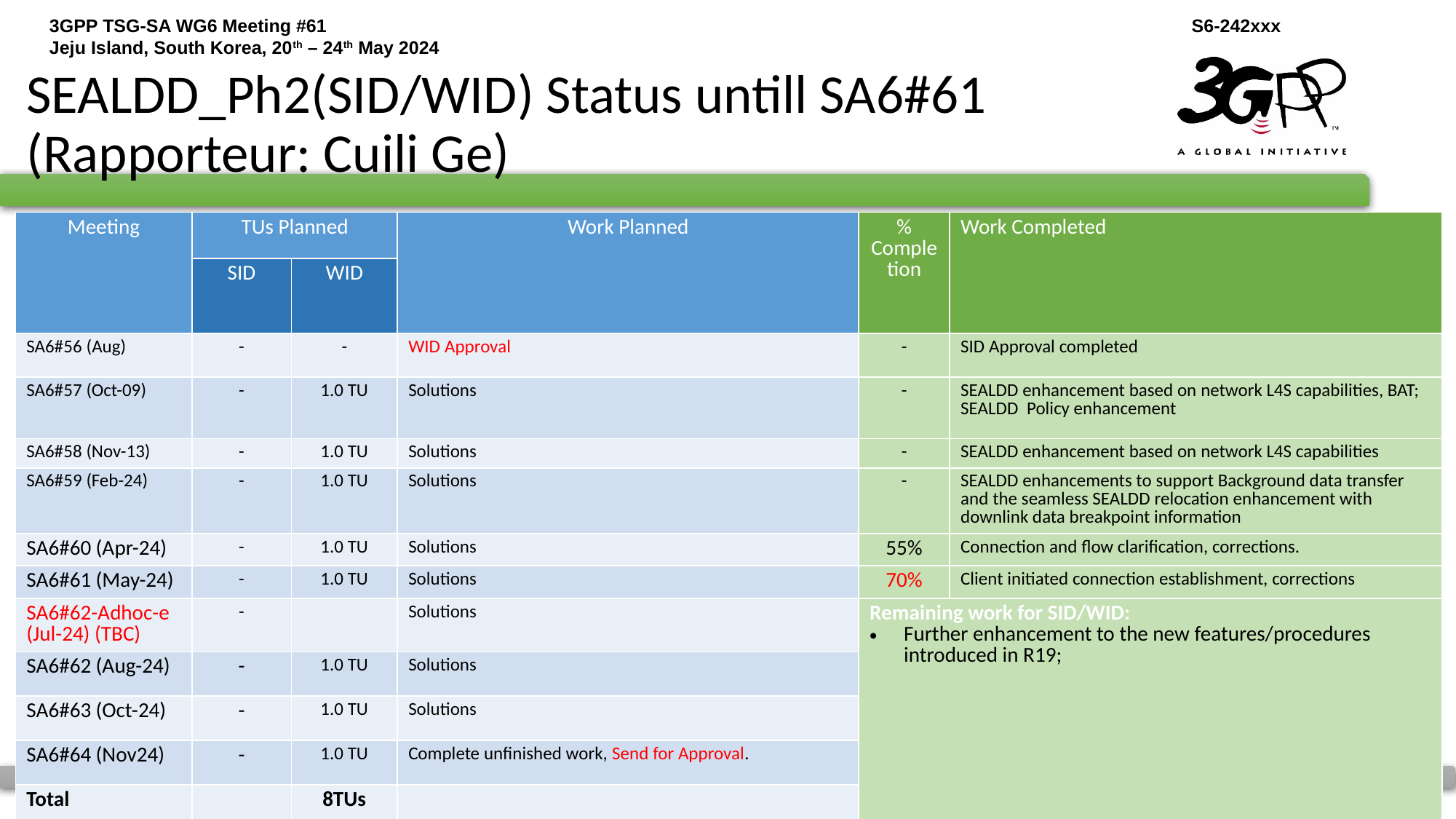

# SEALDD_Ph2(SID/WID) Status untill SA6#61 (Rapporteur: Cuili Ge)
| Meeting | TUs Planned |  | Work Planned | % Completion | Work Completed |
| --- | --- | --- | --- | --- | --- |
|  | SID | WID |  |  |  |
| SA6#56 (Aug) | - | - | WID Approval | - | SID Approval completed |
| SA6#57 (Oct-09) | - | 1.0 TU | Solutions | - | SEALDD enhancement based on network L4S capabilities, BAT; SEALDD Policy enhancement |
| SA6#58 (Nov-13) | - | 1.0 TU | Solutions | - | SEALDD enhancement based on network L4S capabilities |
| SA6#59 (Feb-24) | - | 1.0 TU | Solutions | - | SEALDD enhancements to support Background data transfer and the seamless SEALDD relocation enhancement with downlink data breakpoint information |
| SA6#60 (Apr-24) | - | 1.0 TU | Solutions | 55% | Connection and flow clarification, corrections. |
| SA6#61 (May-24) | - | 1.0 TU | Solutions | 70% | Client initiated connection establishment, corrections |
| SA6#62-Adhoc-e (Jul-24) (TBC) | - |  | Solutions | Remaining work for SID/WID: Further enhancement to the new features/procedures introduced in R19; |  |
| SA6#62 (Aug-24) | - | 1.0 TU | Solutions |  |  |
| SA6#63 (Oct-24) | - | 1.0 TU | Solutions |  |  |
| SA6#64 (Nov24) | - | 1.0 TU | Complete unfinished work, Send for Approval. |  |  |
| Total |  | 8TUs |  |  |  |